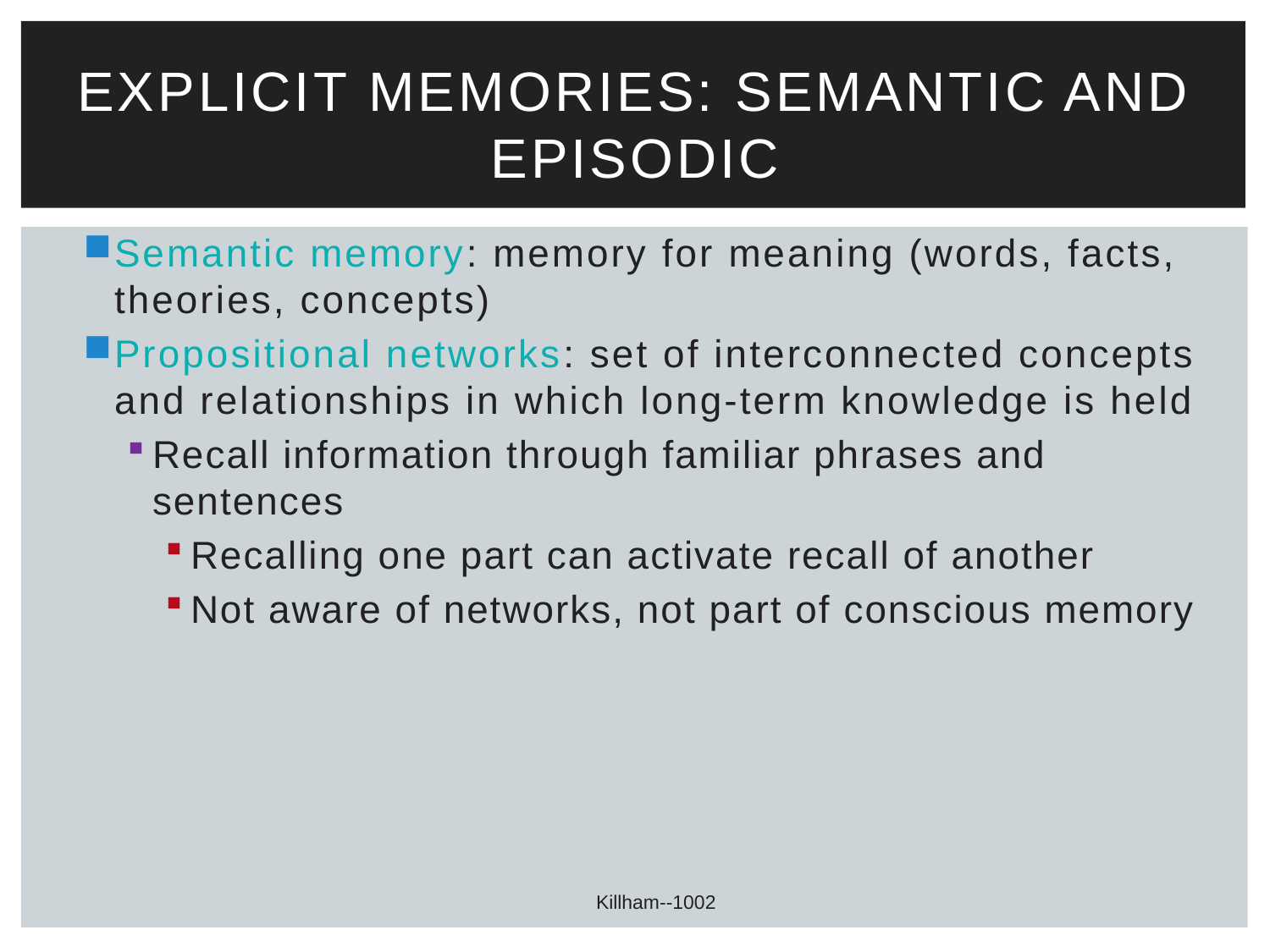

# Explicit Memories: Semantic and Episodic
Semantic memory: memory for meaning (words, facts, theories, concepts)
Propositional networks: set of interconnected concepts and relationships in which long-term knowledge is held
Recall information through familiar phrases and sentences
Recalling one part can activate recall of another
Not aware of networks, not part of conscious memory
Killham--1002